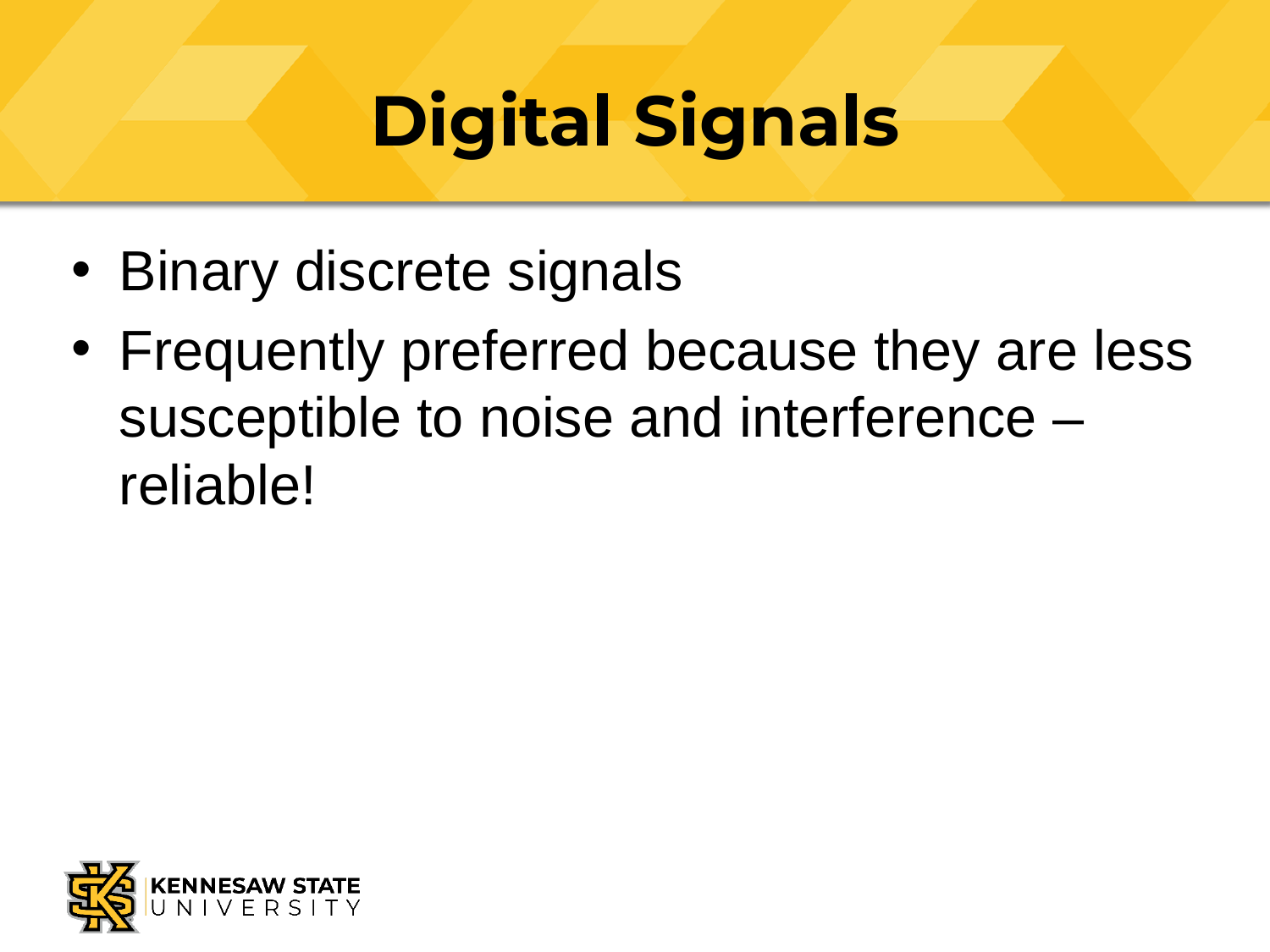

# Digital Signals
Binary discrete signals
Frequently preferred because they are less susceptible to noise and interference – reliable!